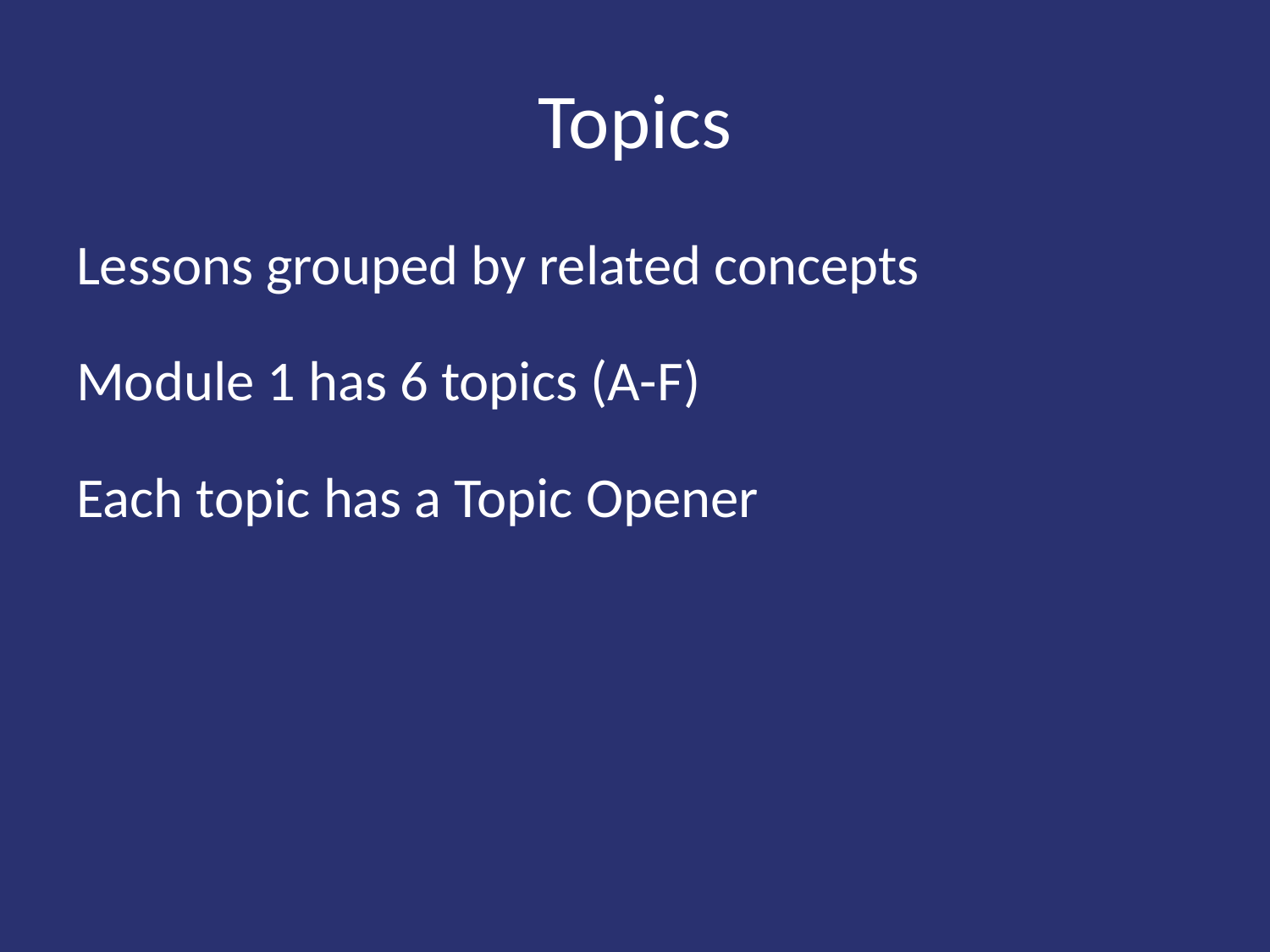

# Topics
Lessons grouped by related concepts

Module 1 has 6 topics (A-F)

Each topic has a Topic Opener